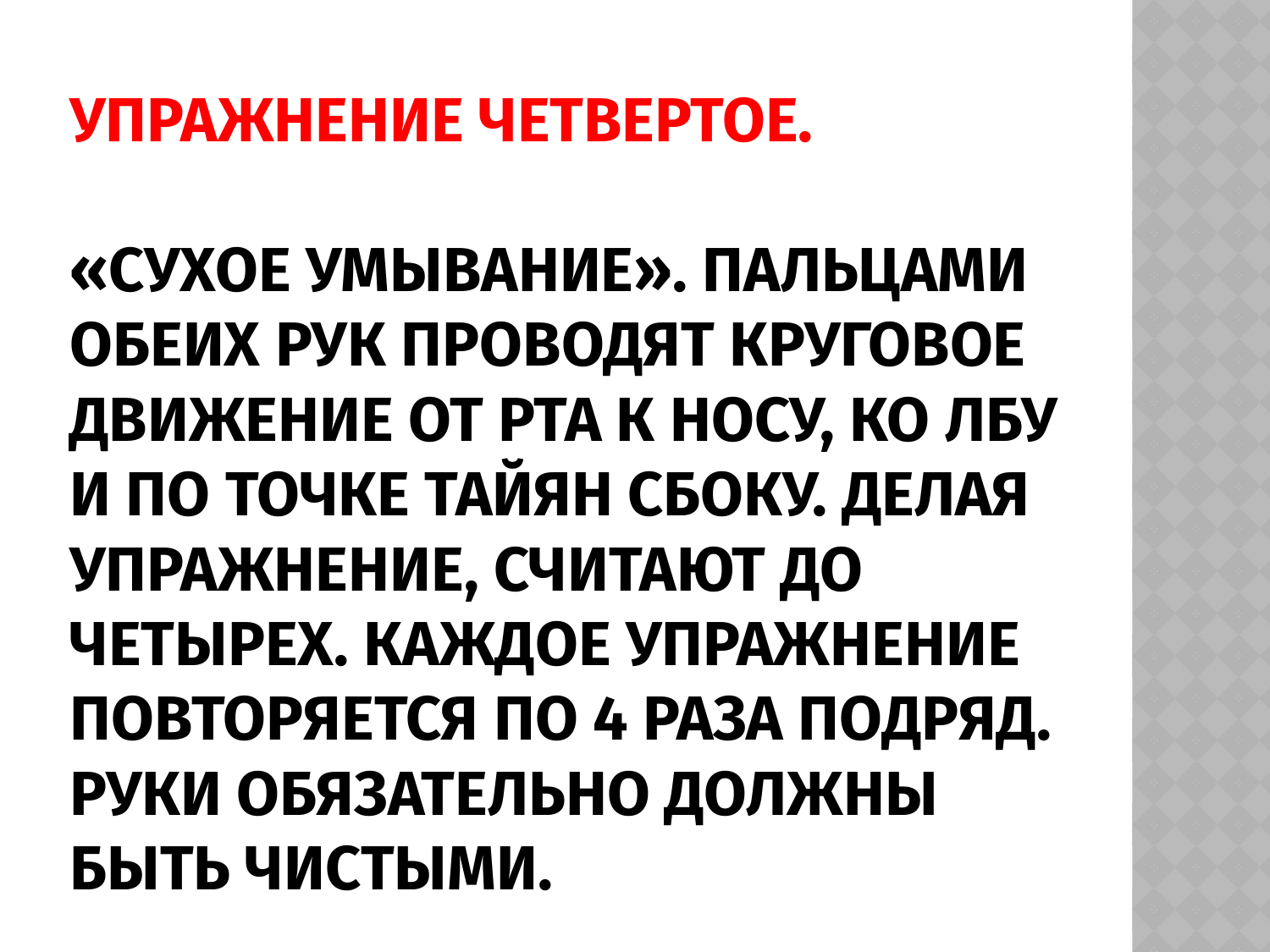

# Упражнение четвертое. «Сухое умывание». Пальцами обеих рук проводят круговое движение от рта к носу, ко лбу и по точке Тайян сбоку. Делая упражнение, считают до четырех. Каждое упражнение повторяется по 4 раза подряд. Руки обязательно должны быть чистыми.